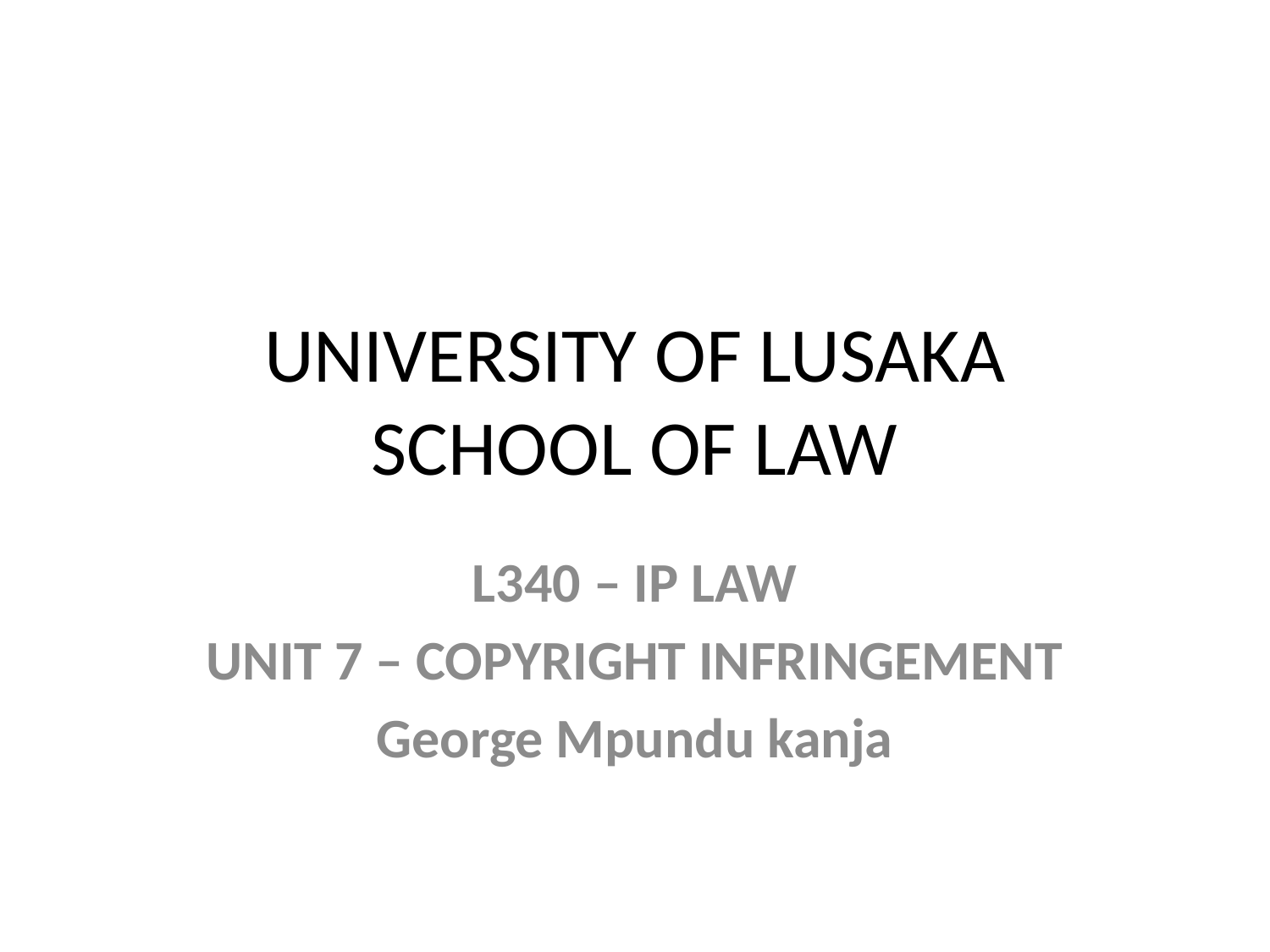

# UNIVERSITY OF LUSAKA SCHOOL OF LAW
L340 – IP LAW
UNIT 7 – COPYRIGHT INFRINGEMENT
George Mpundu kanja